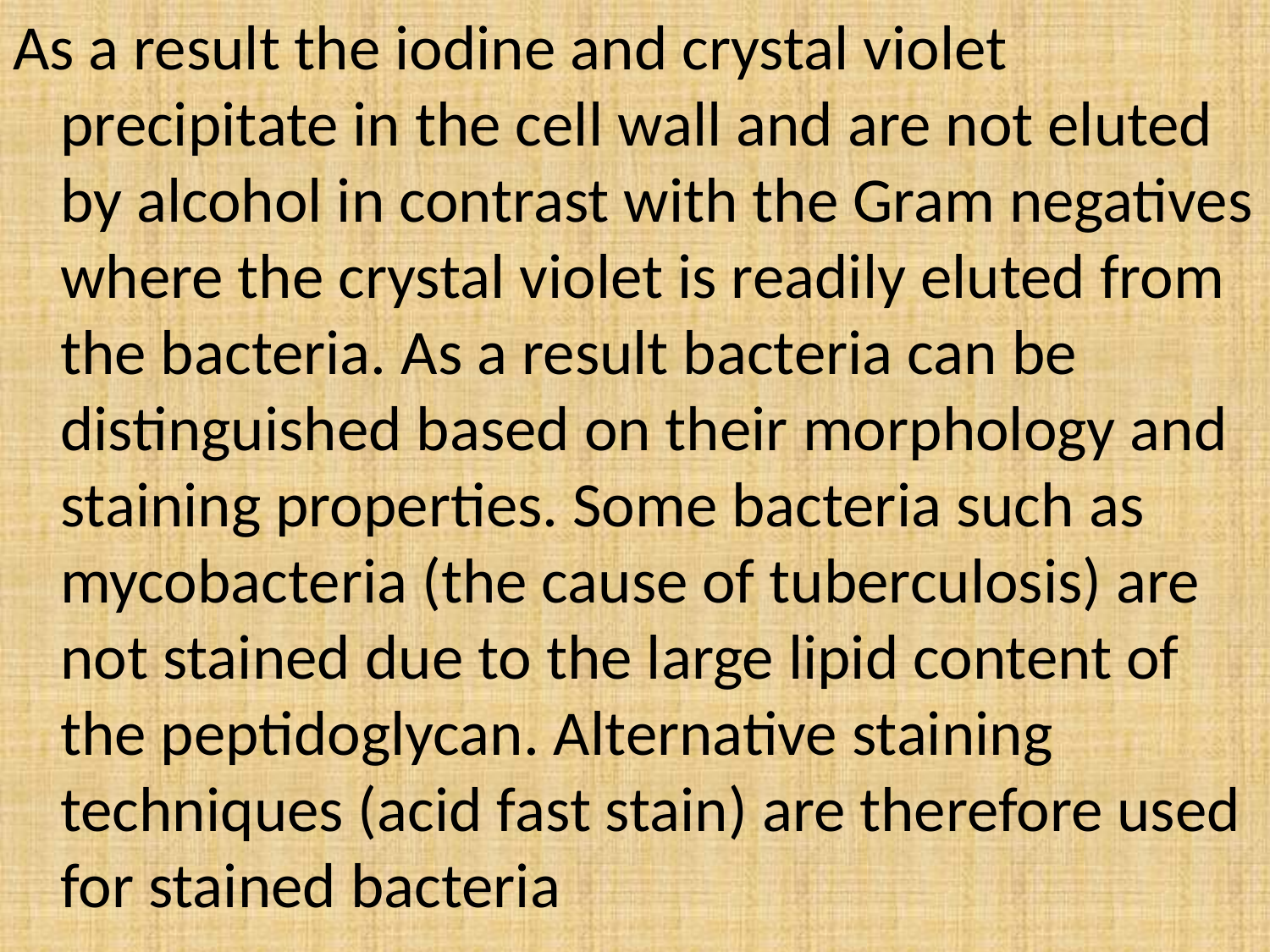

As a result the iodine and crystal violet precipitate in the cell wall and are not eluted by alcohol in contrast with the Gram negatives where the crystal violet is readily eluted from the bacteria. As a result bacteria can be distinguished based on their morphology and staining properties. Some bacteria such as mycobacteria (the cause of tuberculosis) are not stained due to the large lipid content of the peptidoglycan. Alternative staining techniques (acid fast stain) are therefore used for stained bacteria
#